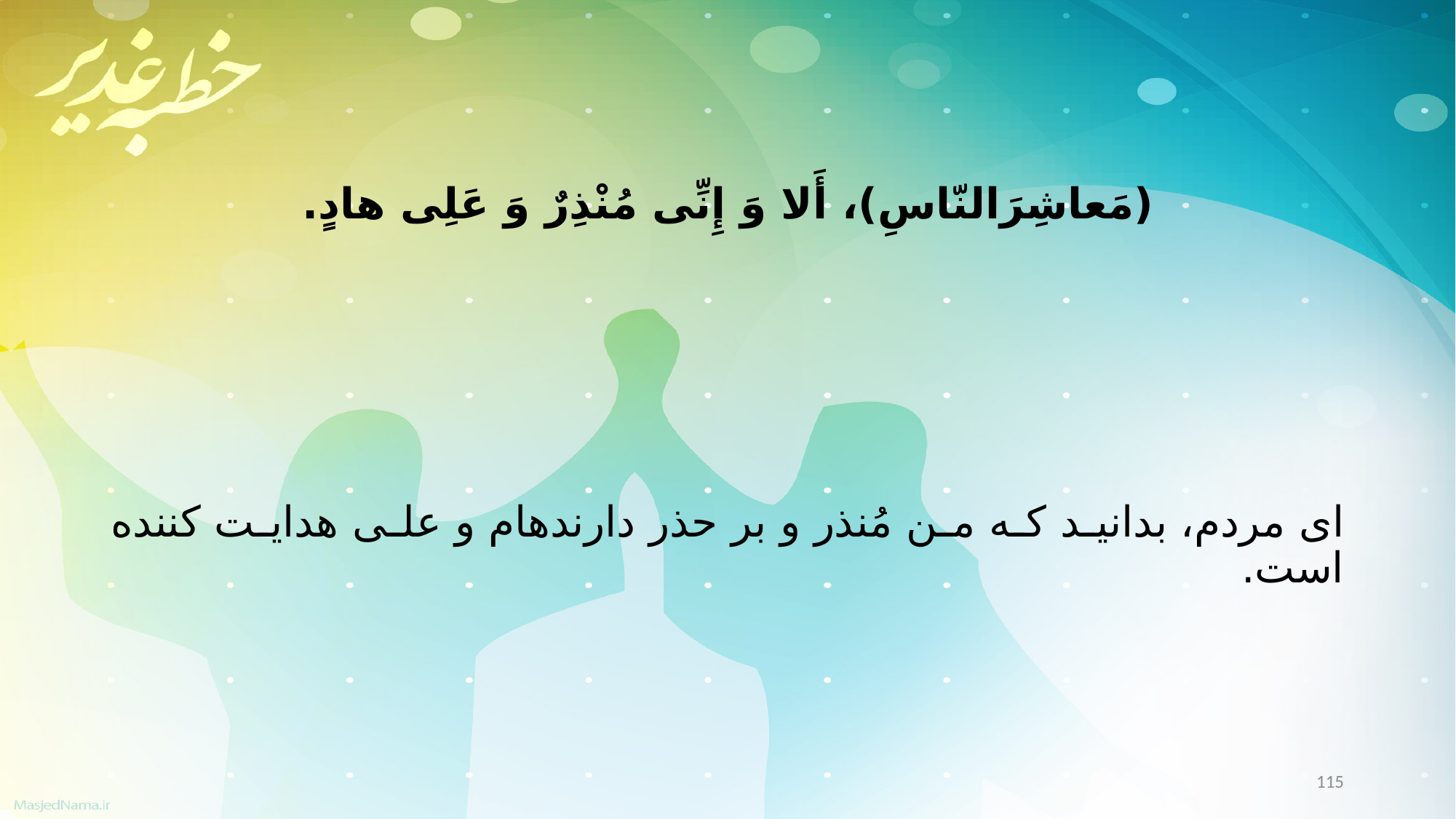

(مَعاشِرَالنّاسِ)، أَلا وَ إِنِّی مُنْذِرٌ وَ عَلِی هادٍ.
اى مردم، بدانید که من مُنذر و بر حذر دارنده‏ام و على هدایت کننده است.
115